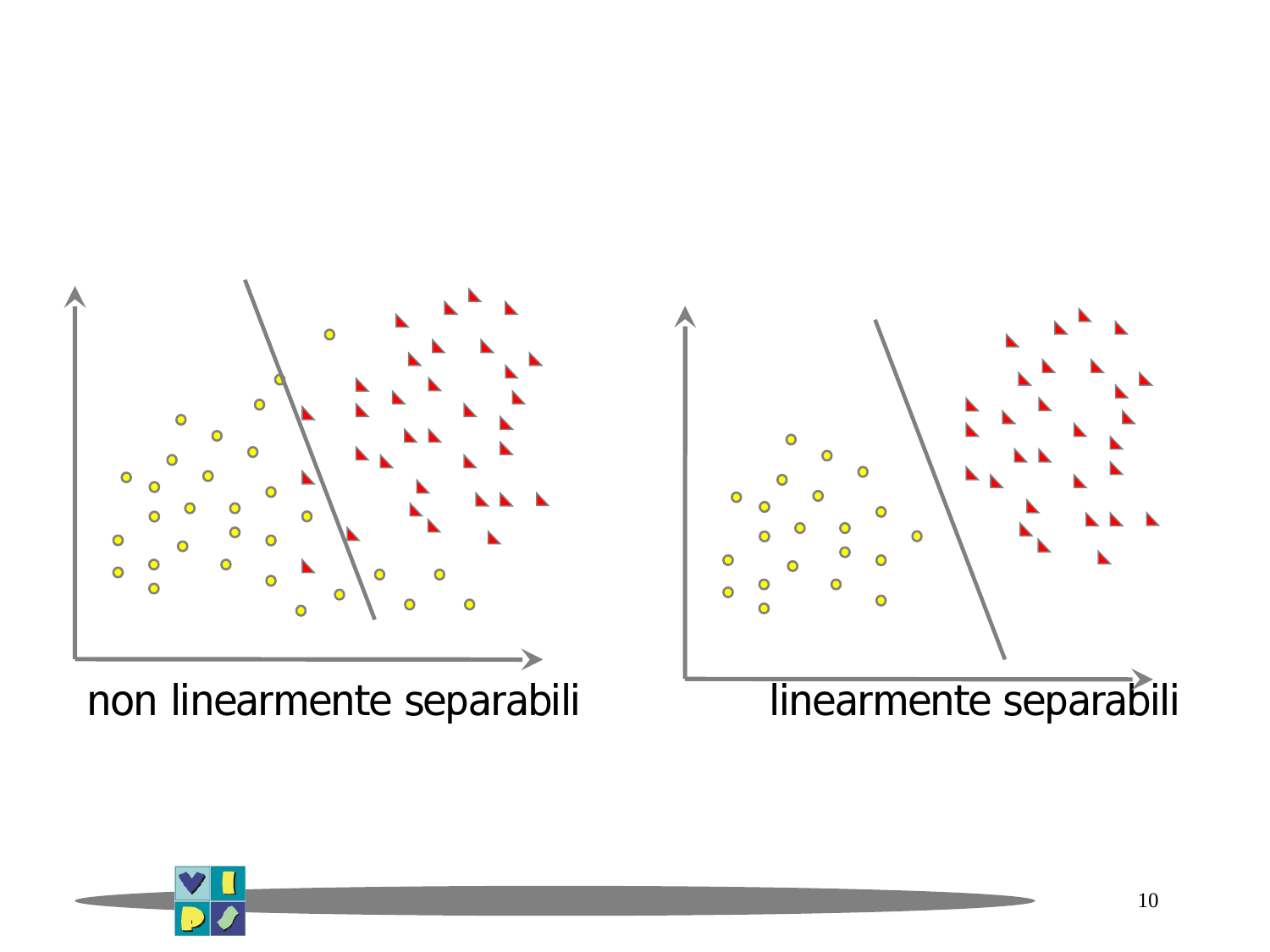

#

non linearmente separabili		linearmente separabili

10